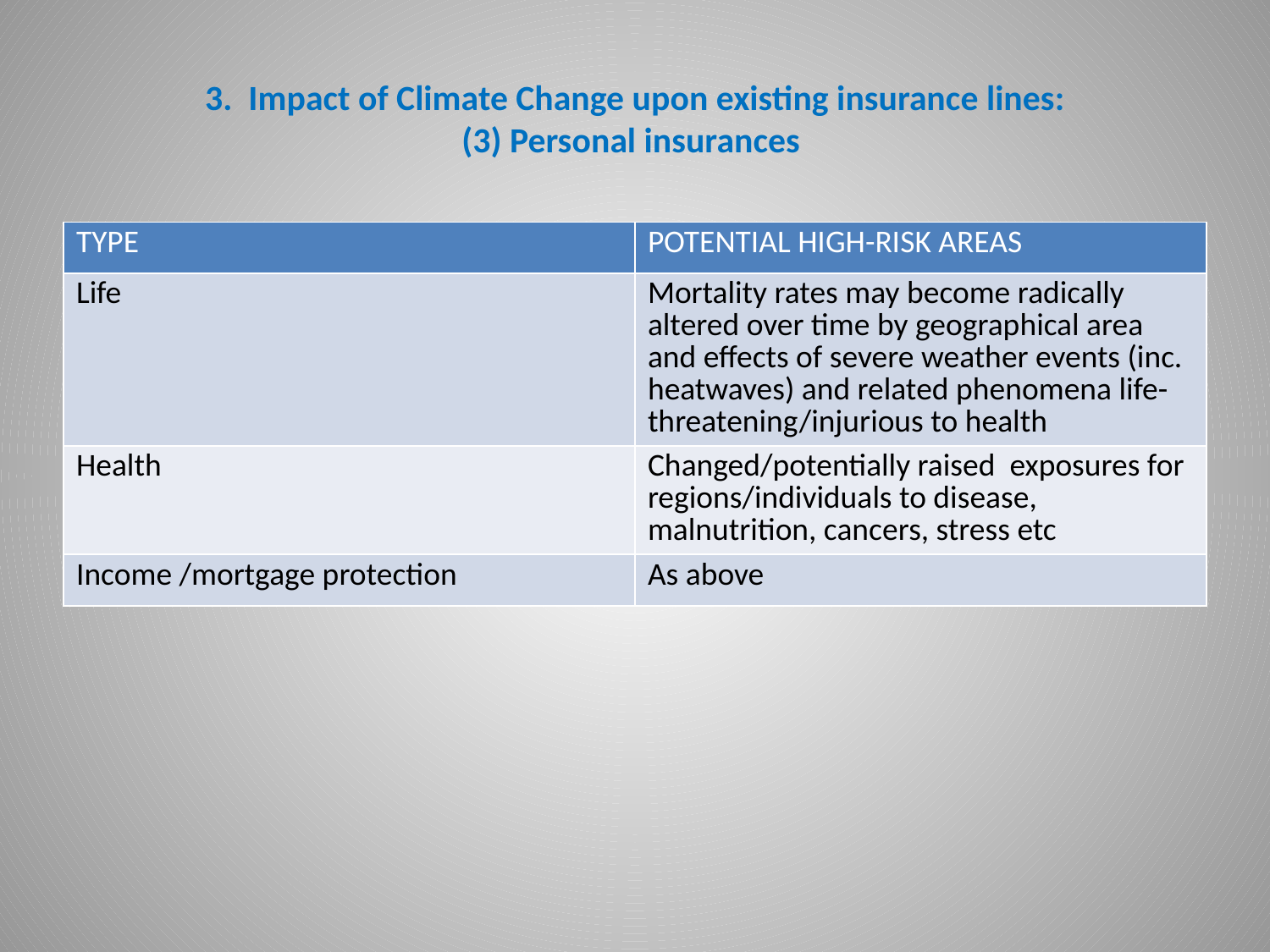

# 3.  Impact of Climate Change upon existing insurance lines: (3) Personal insurances
| TYPE | POTENTIAL HIGH-RISK AREAS |
| --- | --- |
| Life | Mortality rates may become radically altered over time by geographical area and effects of severe weather events (inc. heatwaves) and related phenomena life-threatening/injurious to health |
| Health | Changed/potentially raised exposures for regions/individuals to disease, malnutrition, cancers, stress etc |
| Income /mortgage protection | As above |